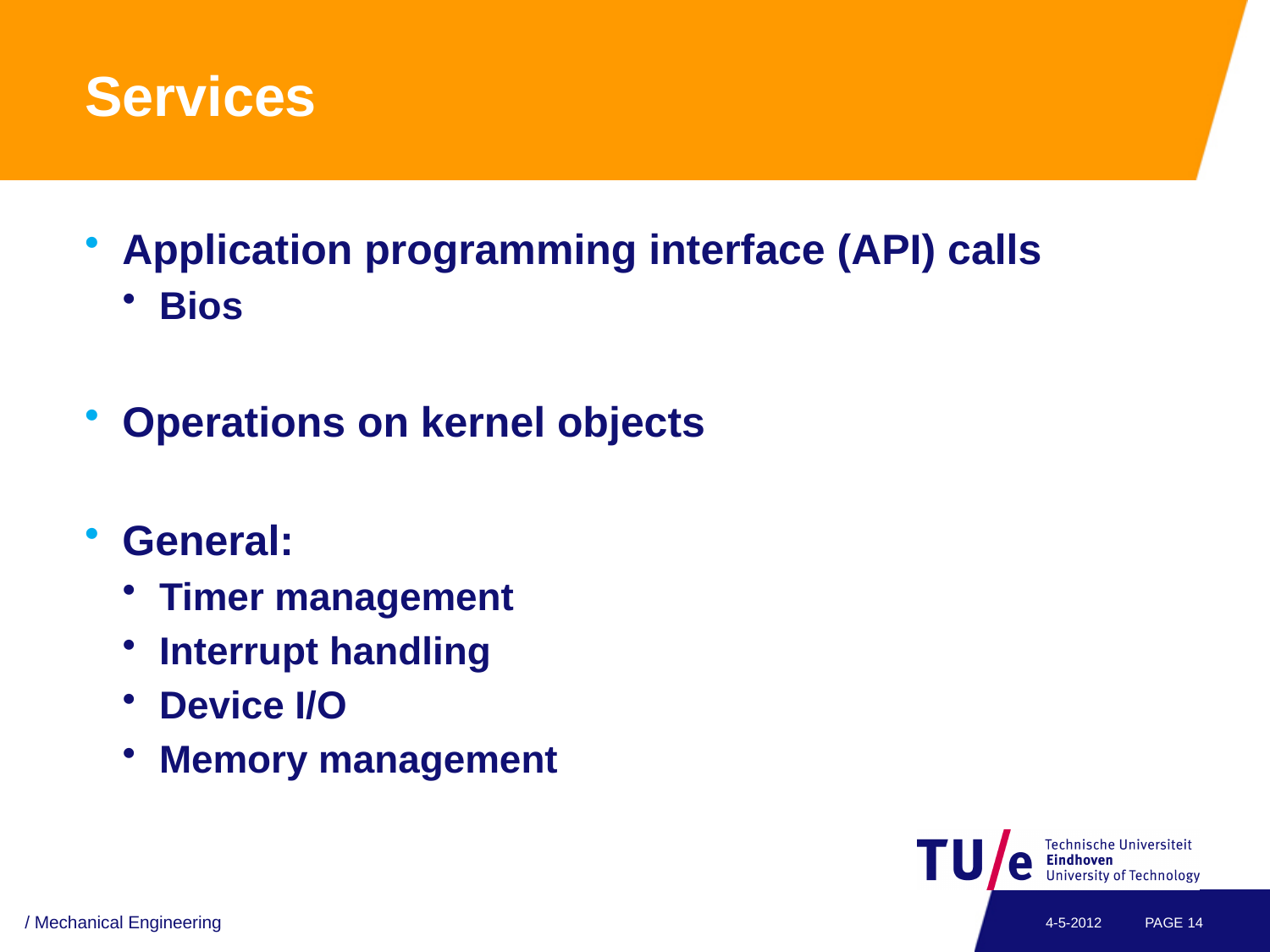

# Services
Application programming interface (API) calls
Bios

Operations on kernel objects

General:
Timer management
Interrupt handling
Device I/O
Memory management
/ Mechanical Engineering
4-5-2012
PAGE 14